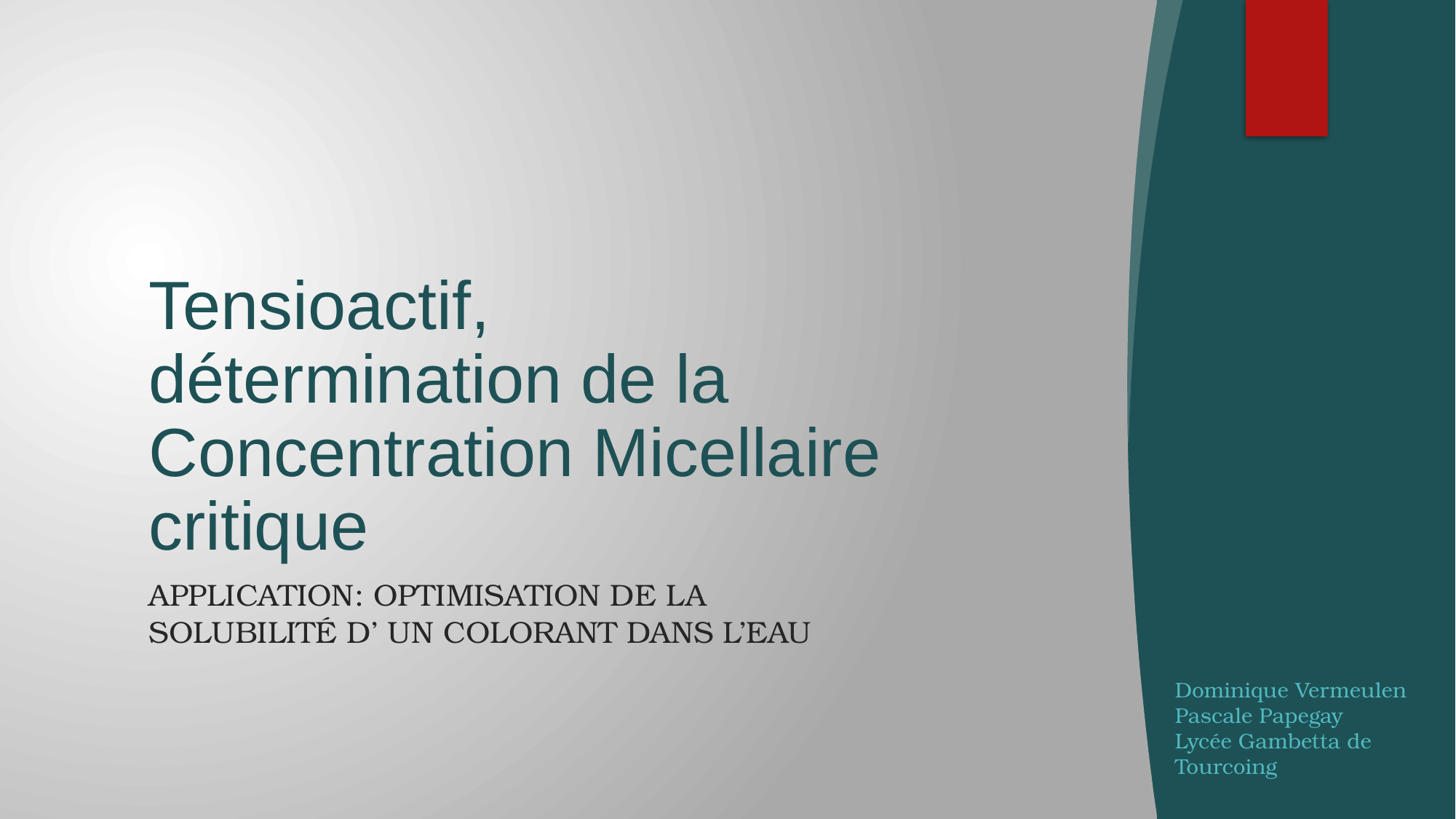

# Tensioactif, détermination de la Concentration Micellaire critique
Application: Optimisation de la solubilité d’ un colorant dans l’eau
Dominique Vermeulen
Pascale Papegay
Lycée Gambetta de Tourcoing